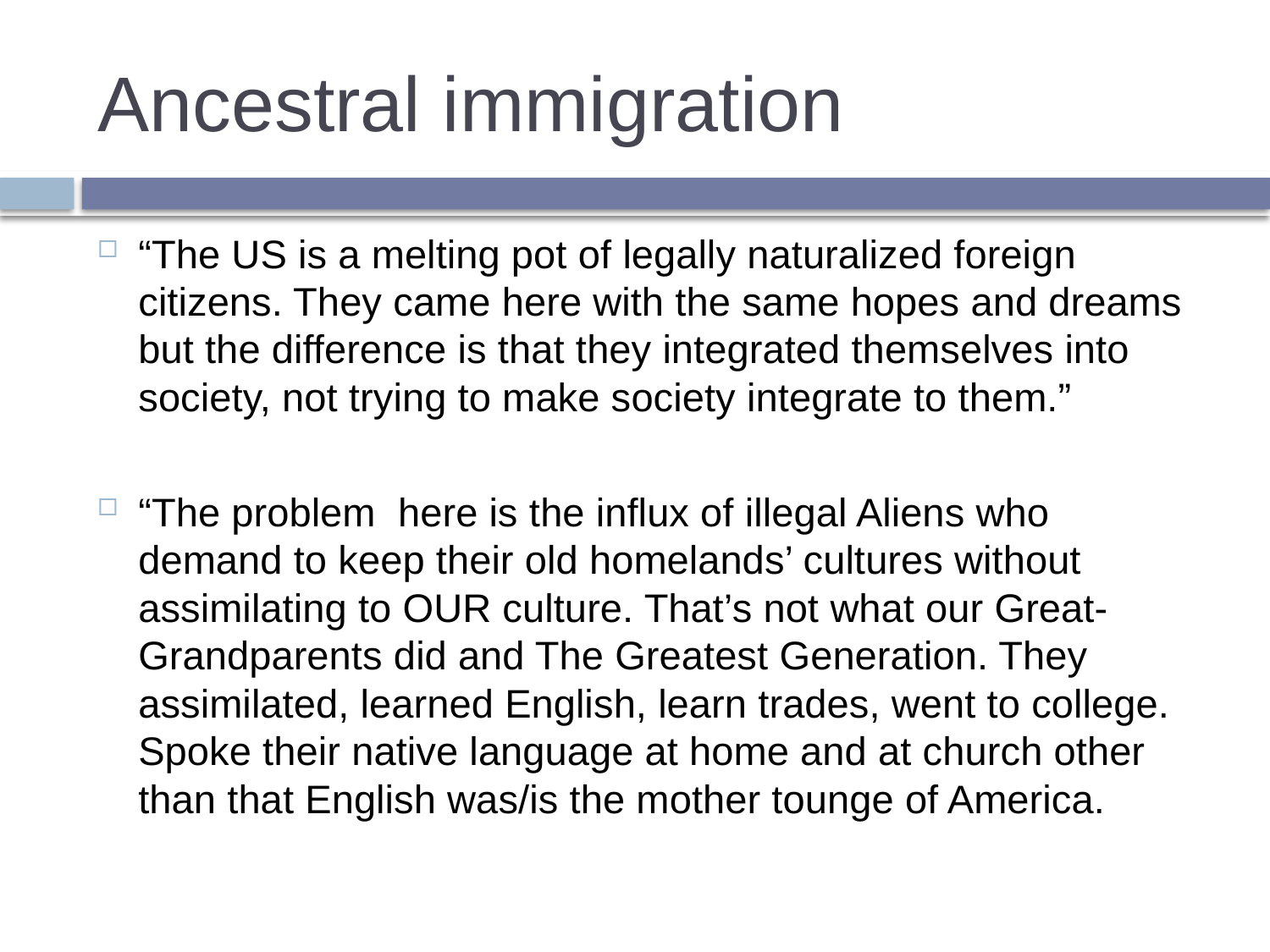

# Ancestral immigration
“The US is a melting pot of legally naturalized foreign citizens. They came here with the same hopes and dreams but the difference is that they integrated themselves into society, not trying to make society integrate to them.”

“The problem  here is the influx of illegal Aliens who demand to keep their old homelands’ cultures without assimilating to OUR culture. That’s not what our Great-Grandparents did and The Greatest Generation. They assimilated, learned English, learn trades, went to college. Spoke their native language at home and at church other than that English was/is the mother tounge of America.